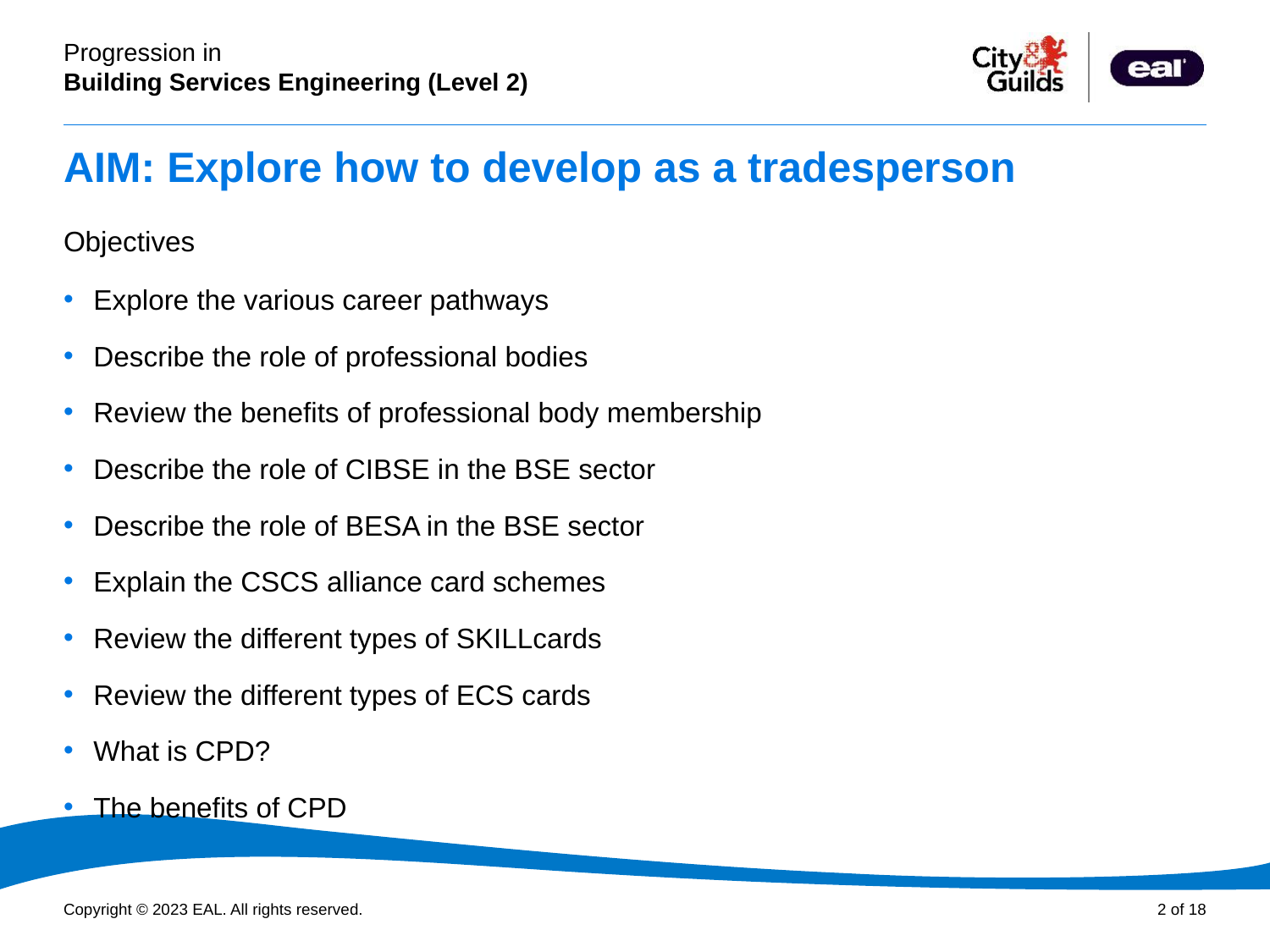

# AIM: Explore how to develop as a tradesperson
Objectives
Explore the various career pathways
Describe the role of professional bodies
Review the benefits of professional body membership
Describe the role of CIBSE in the BSE sector
Describe the role of BESA in the BSE sector
Explain the CSCS alliance card schemes
Review the different types of SKILLcards
Review the different types of ECS cards
What is CPD?
The benefits of CPD